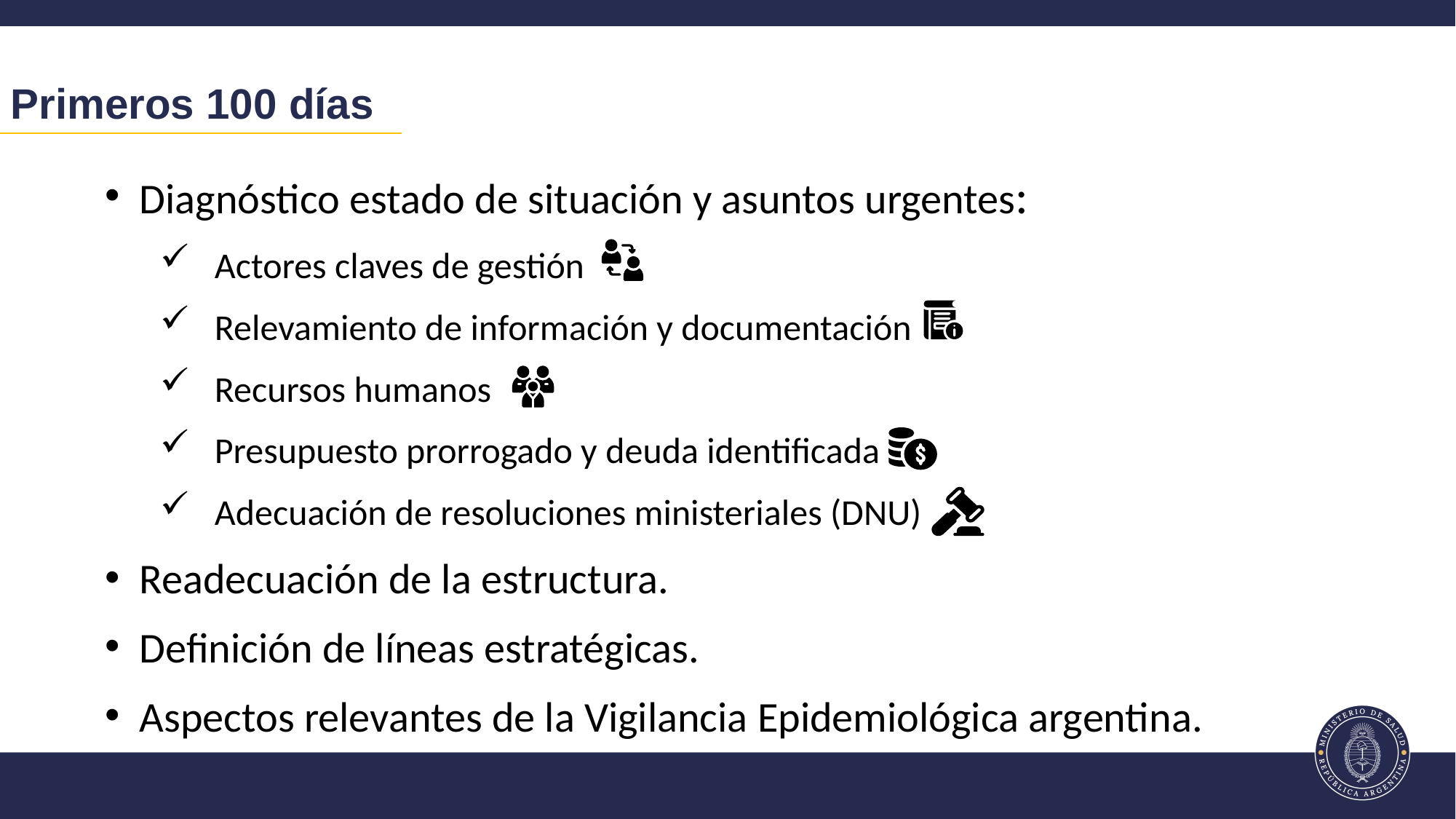

Primeros 100 días
Diagnóstico estado de situación y asuntos urgentes:
Actores claves de gestión
Relevamiento de información y documentación
Recursos humanos
Presupuesto prorrogado y deuda identificada
Adecuación de resoluciones ministeriales (DNU)
Readecuación de la estructura.
Definición de líneas estratégicas.
Aspectos relevantes de la Vigilancia Epidemiológica argentina.